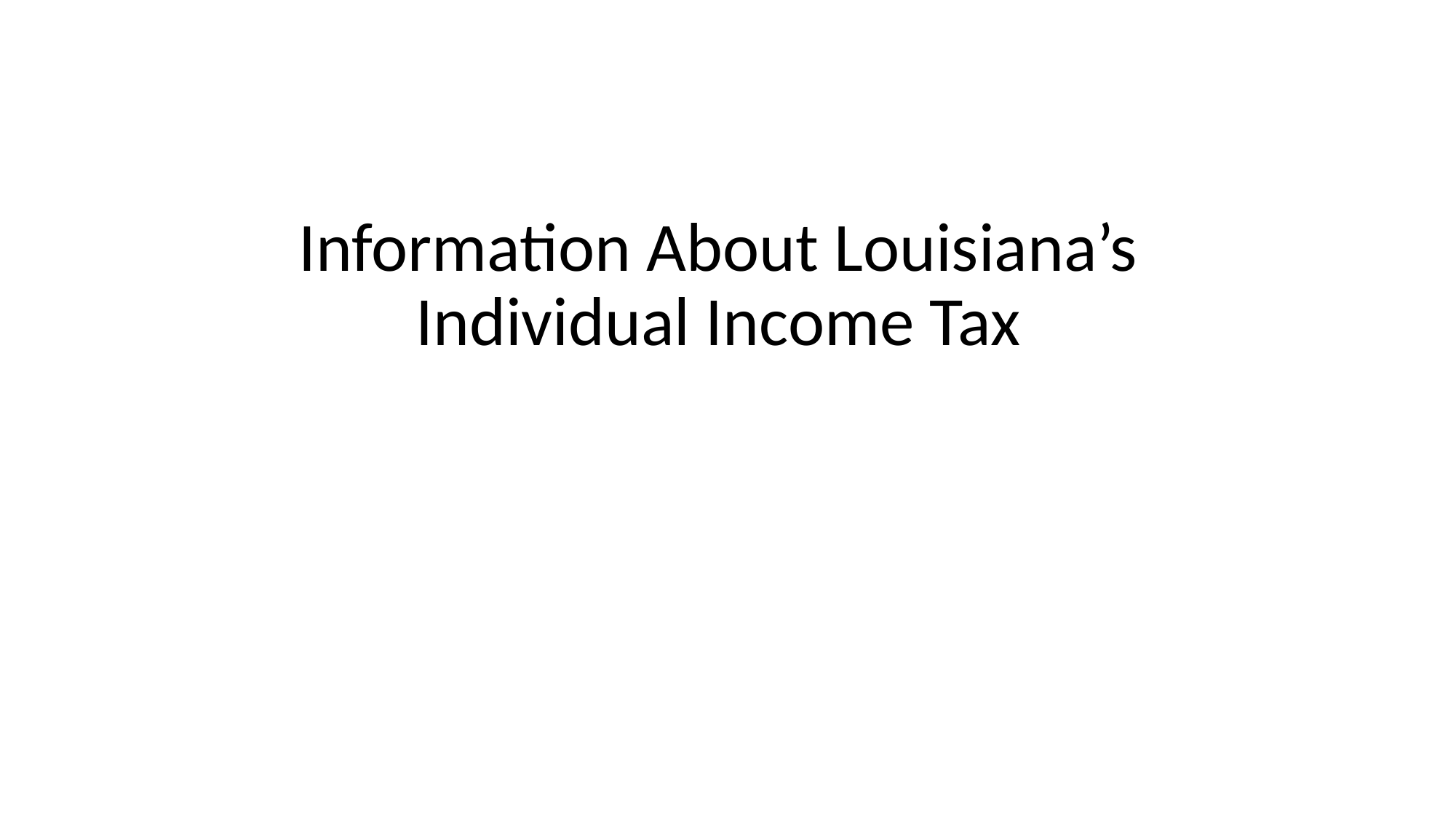

# Information About Louisiana’s Individual Income Tax